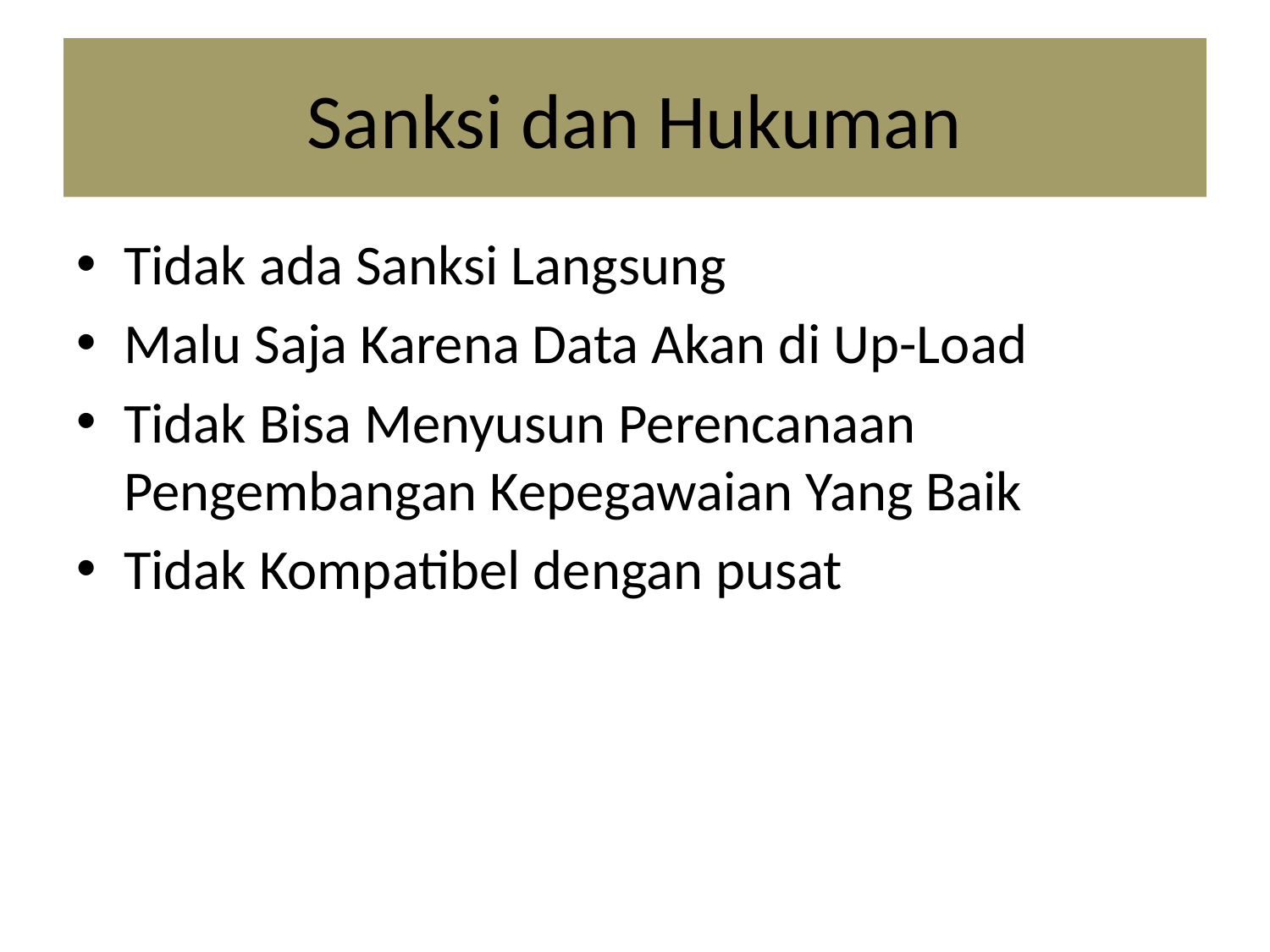

# Sanksi dan Hukuman
Tidak ada Sanksi Langsung
Malu Saja Karena Data Akan di Up-Load
Tidak Bisa Menyusun Perencanaan Pengembangan Kepegawaian Yang Baik
Tidak Kompatibel dengan pusat